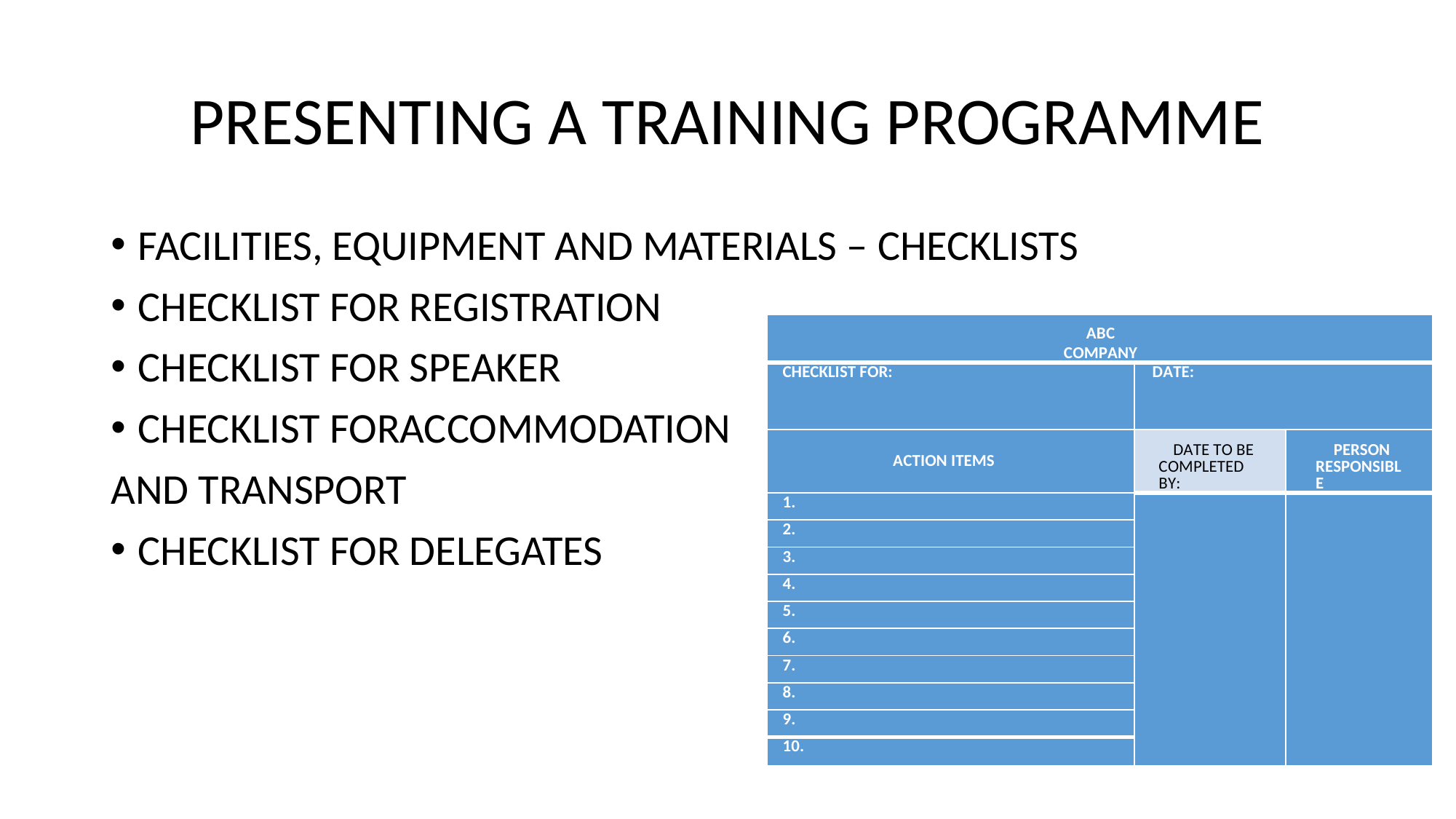

# PRESENTING A TRAINING PROGRAMME
FACILITIES, EQUIPMENT AND MATERIALS – CHECKLISTS
CHECKLIST FOR REGISTRATION
CHECKLIST FOR SPEAKER
CHECKLIST FORACCOMMODATION
AND TRANSPORT
CHECKLIST FOR DELEGATES

| ABC COMPANY |  |  |
| --- | --- | --- |
| CHECKLIST FOR: | DATE: |  |
| ACTION ITEMS | DATE TO BE COMPLETED BY: | PERSON RESPONSIBLE |
| 1. |  |  |
| 2. |  |  |
| 3. |  |  |
| 4. |  |  |
| 5. |  |  |
| 6. |  |  |
| 7. |  |  |
| 8. |  |  |
| 9. |  |  |
| 10. |  |  |